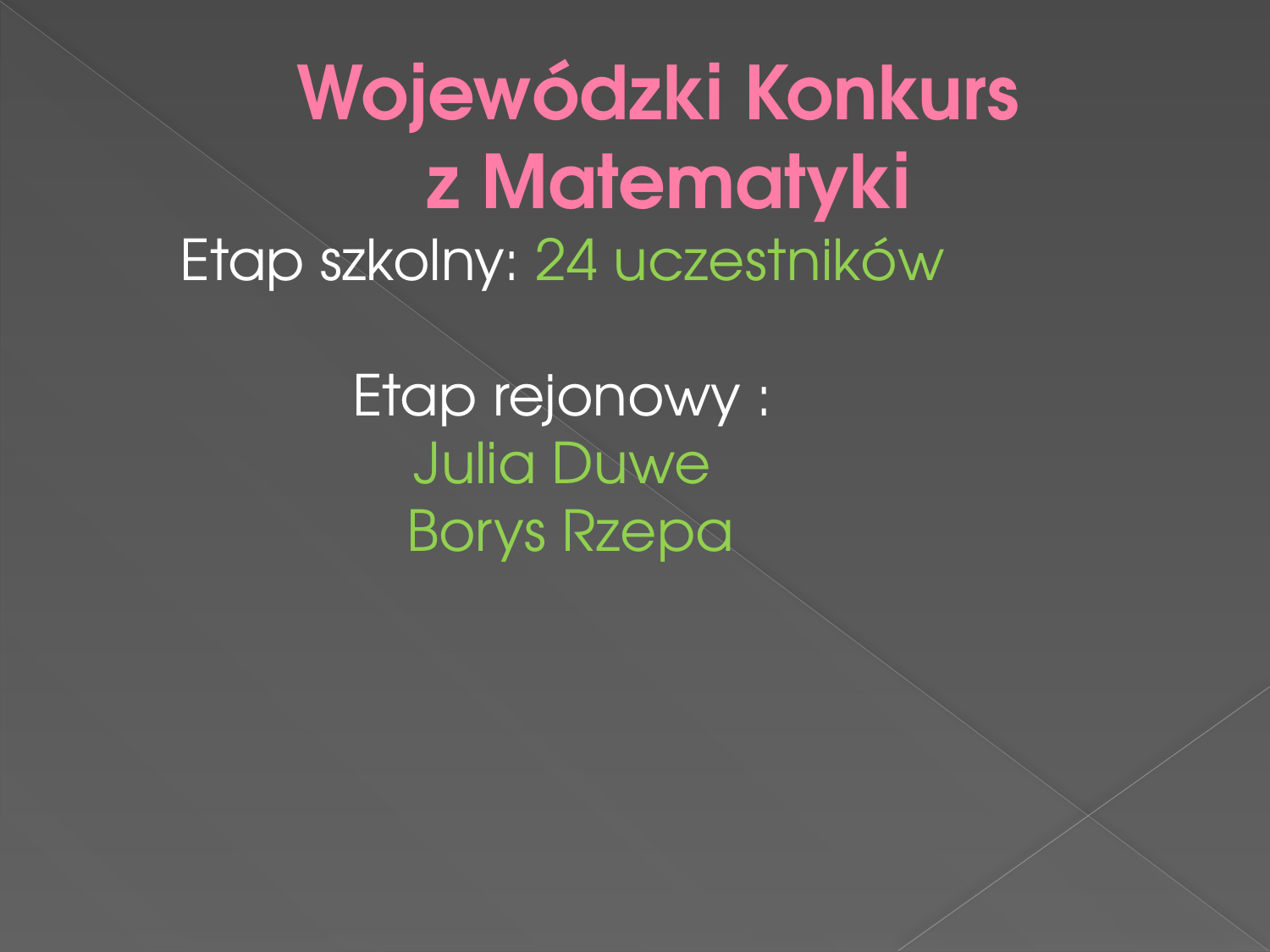

# Wojewódzki Konkurs z Matematyki
Etap szkolny: 24 uczestników

Etap rejonowy :
Julia Duwe
Borys Rzepa